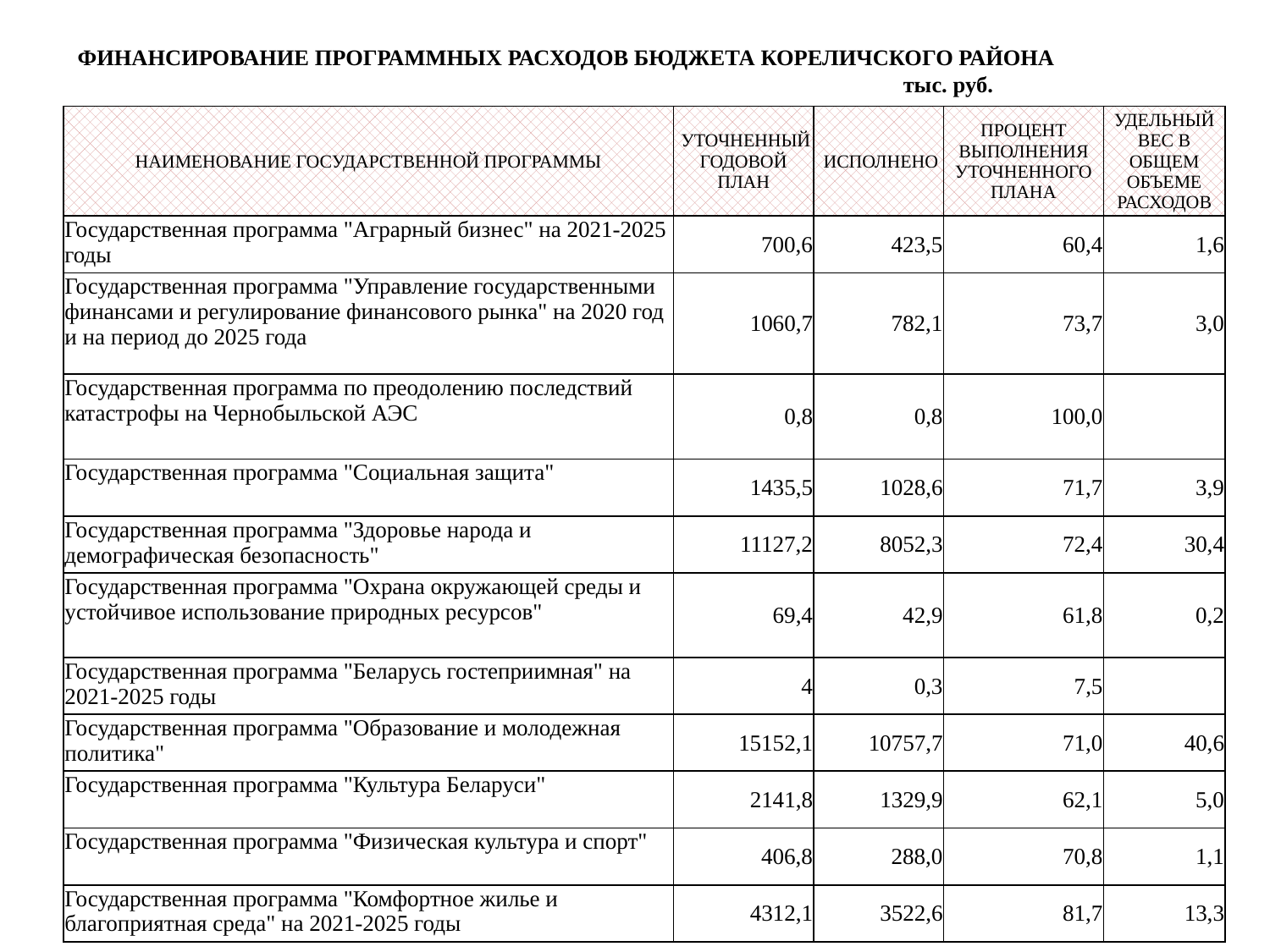

# ФИНАНСИРОВАНИЕ ПРОГРАММНЫХ РАСХОДОВ БЮДЖЕТА КОРЕЛИЧСКОГО РАЙОНА                      	                                                                                                                                                  тыс. руб.
| НАИМЕНОВАНИЕ ГОСУДАРСТВЕННОЙ ПРОГРАММЫ | УТОЧНЕННЫЙ ГОДОВОЙ ПЛАН | ИСПОЛНЕНО | ПРОЦЕНТ ВЫПОЛНЕНИЯ УТОЧНЕННОГО ПЛАНА | УДЕЛЬНЫЙ ВЕС В ОБЩЕМ ОБЪЕМЕ РАСХОДОВ |
| --- | --- | --- | --- | --- |
| Государственная программа "Аграрный бизнес" на 2021-2025 годы | 700,6 | 423,5 | 60,4 | 1,6 |
| Государственная программа "Управление государственными финансами и регулирование финансового рынка" на 2020 год и на период до 2025 года | 1060,7 | 782,1 | 73,7 | 3,0 |
| Государственная программа по преодолению последствий катастрофы на Чернобыльской АЭС | 0,8 | 0,8 | 100,0 |  |
| Государственная программа "Социальная защита" | 1435,5 | 1028,6 | 71,7 | 3,9 |
| Государственная программа "Здоровье народа и демографическая безопасность" | 11127,2 | 8052,3 | 72,4 | 30,4 |
| Государственная программа "Охрана окружающей среды и устойчивое использование природных ресурсов" | 69,4 | 42,9 | 61,8 | 0,2 |
| Государственная программа "Беларусь гостеприимная" на 2021-2025 годы | 4 | 0,3 | 7,5 |  |
| Государственная программа "Образование и молодежная политика" | 15152,1 | 10757,7 | 71,0 | 40,6 |
| Государственная программа "Культура Беларуси" | 2141,8 | 1329,9 | 62,1 | 5,0 |
| Государственная программа "Физическая культура и спорт" | 406,8 | 288,0 | 70,8 | 1,1 |
| Государственная программа "Комфортное жилье и благоприятная среда" на 2021-2025 годы | 4312,1 | 3522,6 | 81,7 | 13,3 |